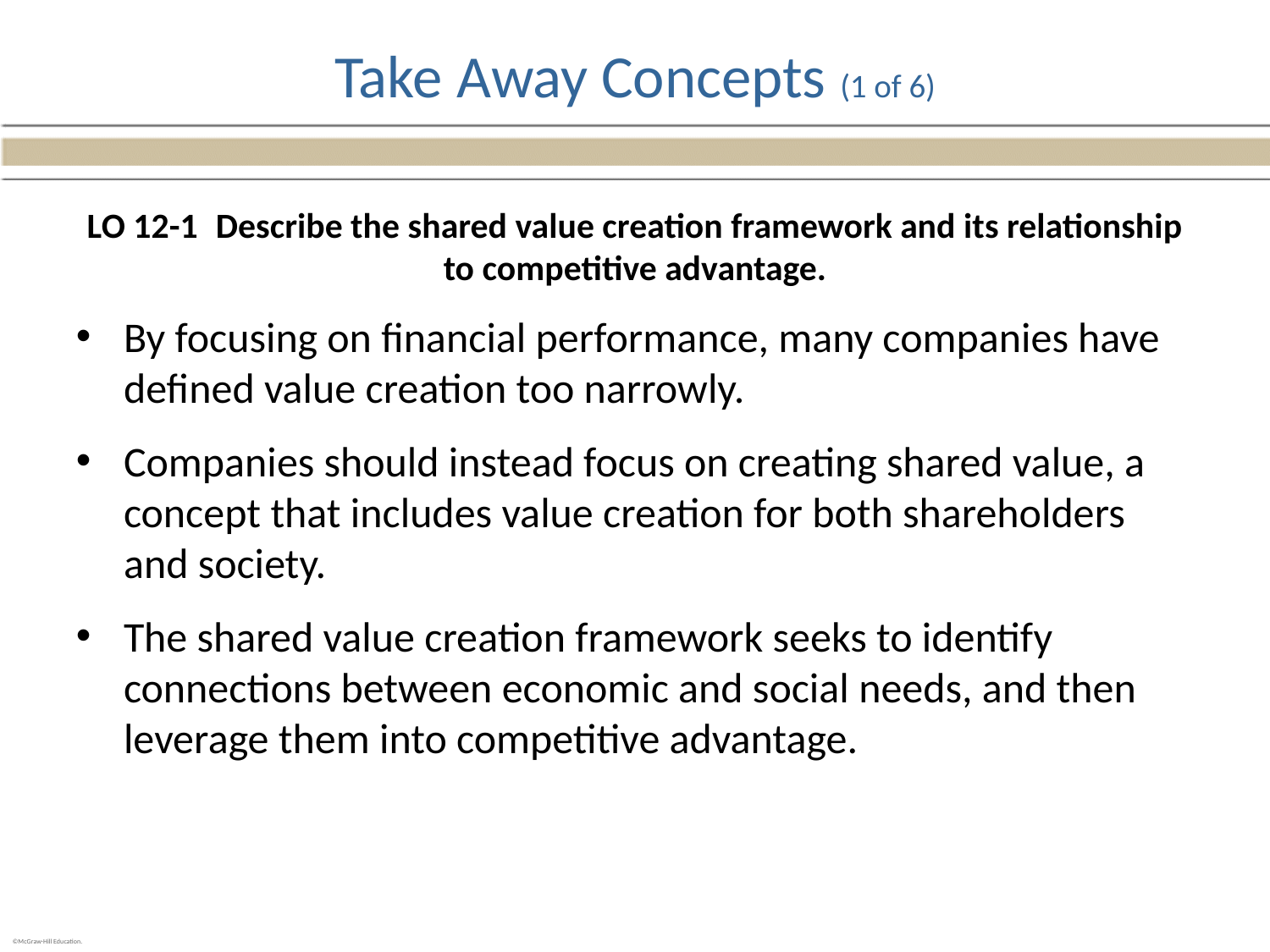

# Take Away Concepts (1 of 6)
LO 12-1 Describe the shared value creation framework and its relationship to competitive advantage.
By focusing on financial performance, many companies have defined value creation too narrowly.
Companies should instead focus on creating shared value, a concept that includes value creation for both shareholders and society.
The shared value creation framework seeks to identify connections between economic and social needs, and then leverage them into competitive advantage.